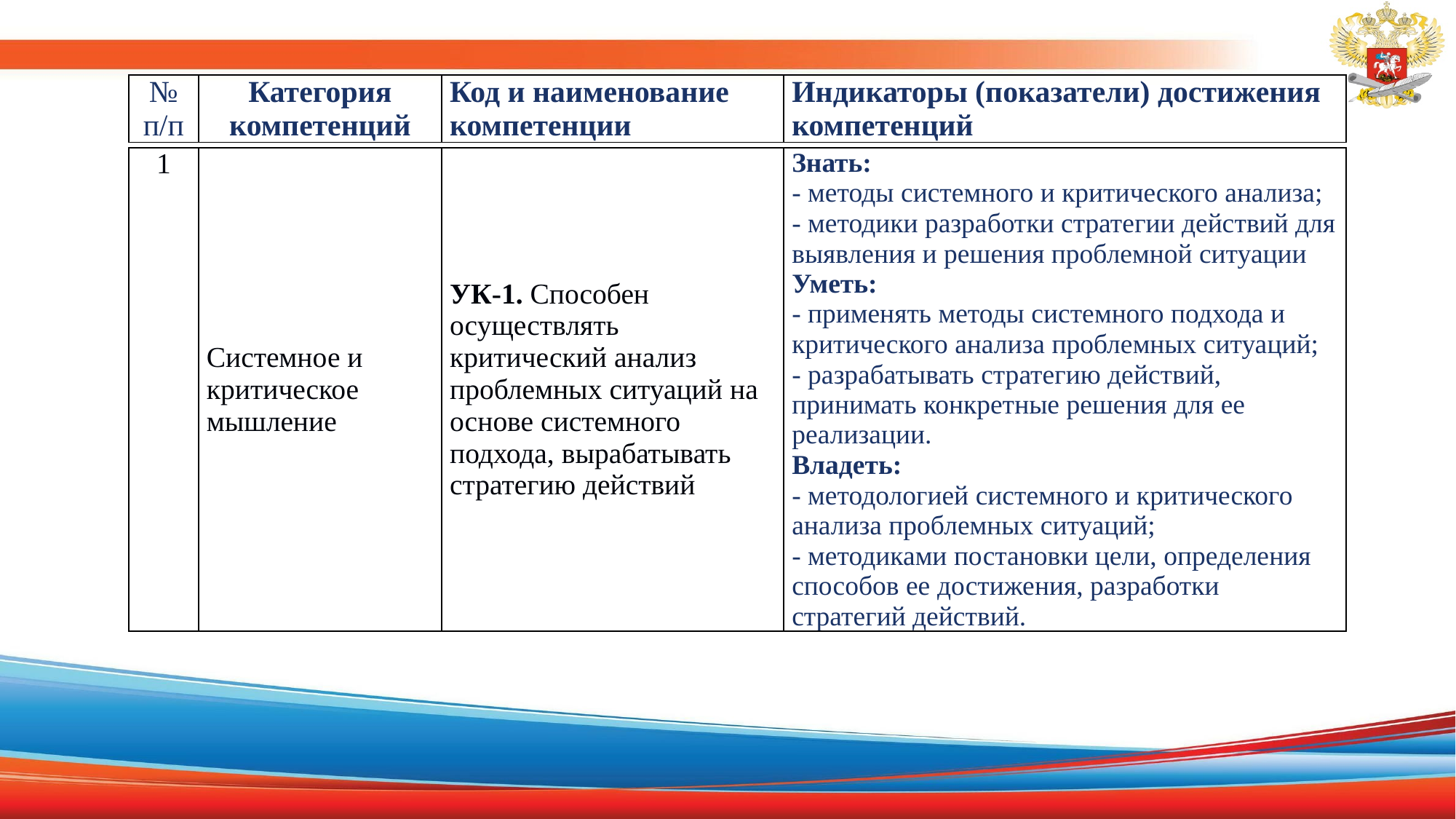

| № п/п | Категория компетенций | Код и наименование компетенции | Индикаторы (показатели) достижения компетенций |
| --- | --- | --- | --- |
| 1 | Системное и критическое мышление | УК-1. Способен осуществлять критический анализ проблемных ситуаций на основе системного подхода, вырабатывать стратегию действий | Знать: - методы системного и критического анализа; - методики разработки стратегии действий для выявления и решения проблемной ситуации Уметь: - применять методы системного подхода и критического анализа проблемных ситуаций; - разрабатывать стратегию действий, принимать конкретные решения для ее реализации. Владеть: - методологией системного и критического анализа проблемных ситуаций; - методиками постановки цели, определения способов ее достижения, разработки стратегий действий. |
| --- | --- | --- | --- |